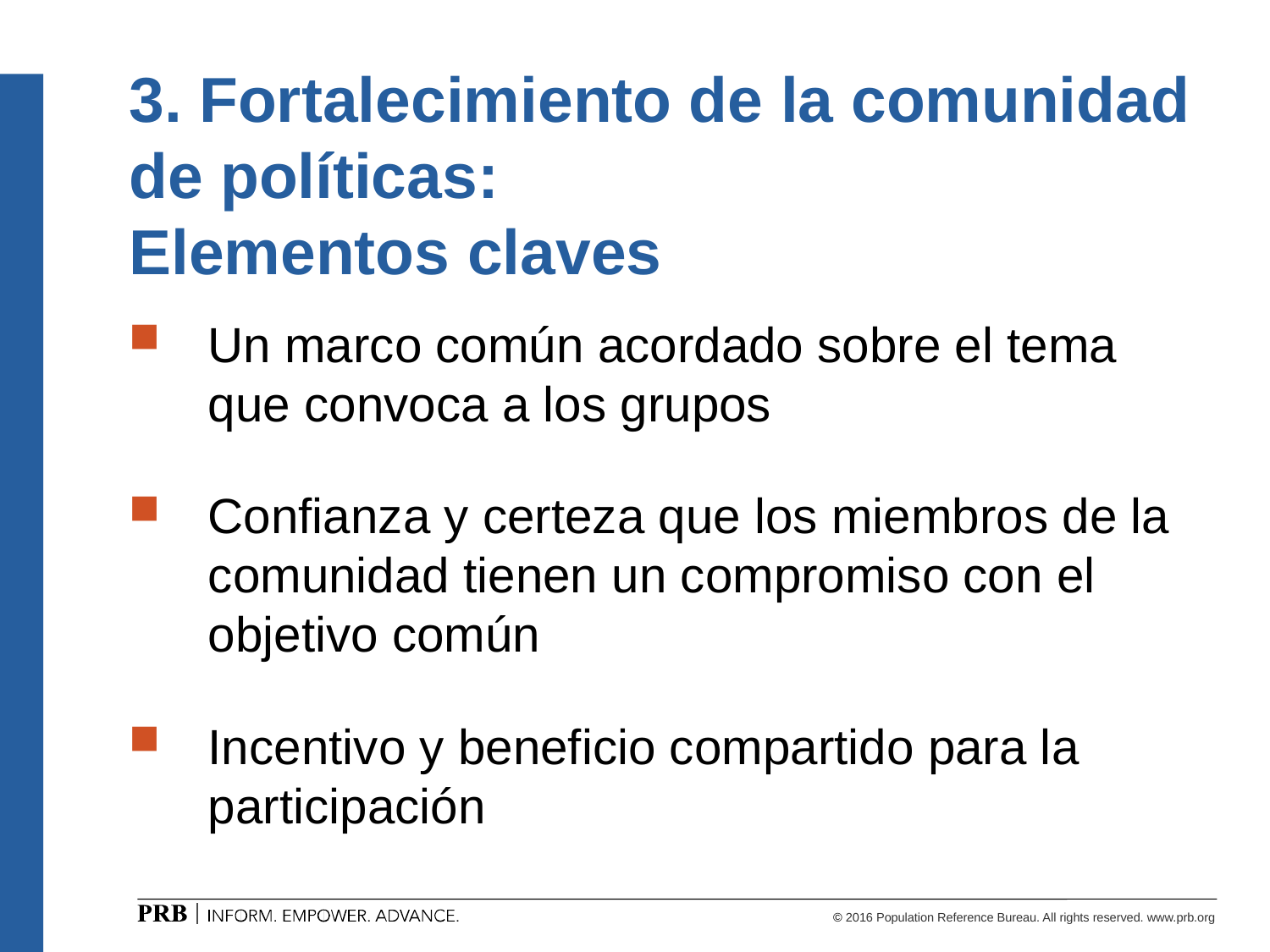

# 3. Fortalecimiento de la comunidad de políticas: Elementos claves
Un marco común acordado sobre el tema que convoca a los grupos
Confianza y certeza que los miembros de la comunidad tienen un compromiso con el objetivo común
Incentivo y beneficio compartido para la participación